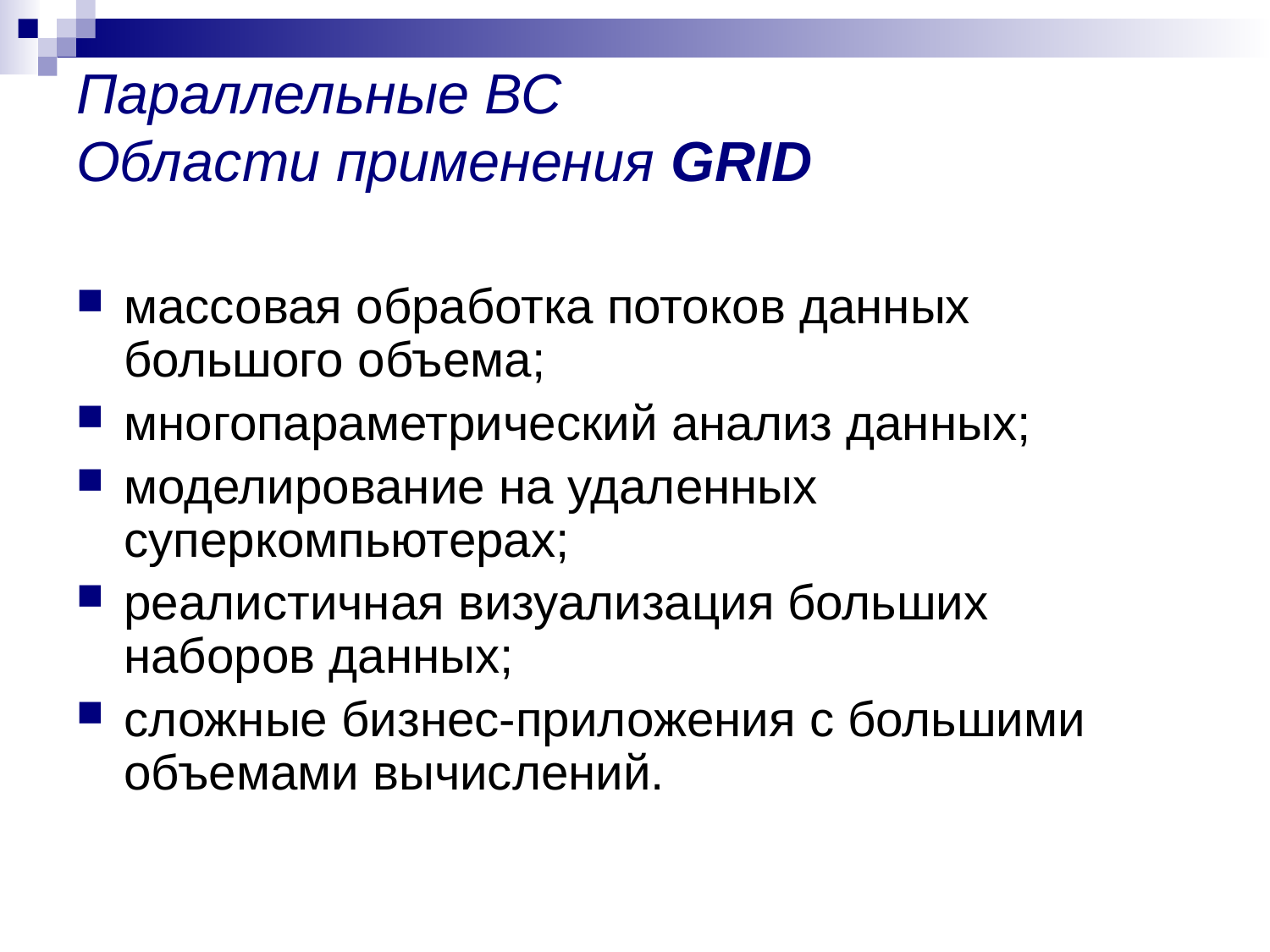

# Параллельные ВС Области применения GRID

массовая обработка потоков данных большого объема;
многопараметрический анализ данных;
моделирование на удаленных суперкомпьютерах;
реалистичная визуализация больших наборов данных;
сложные бизнес-приложения с большими объемами вычислений.